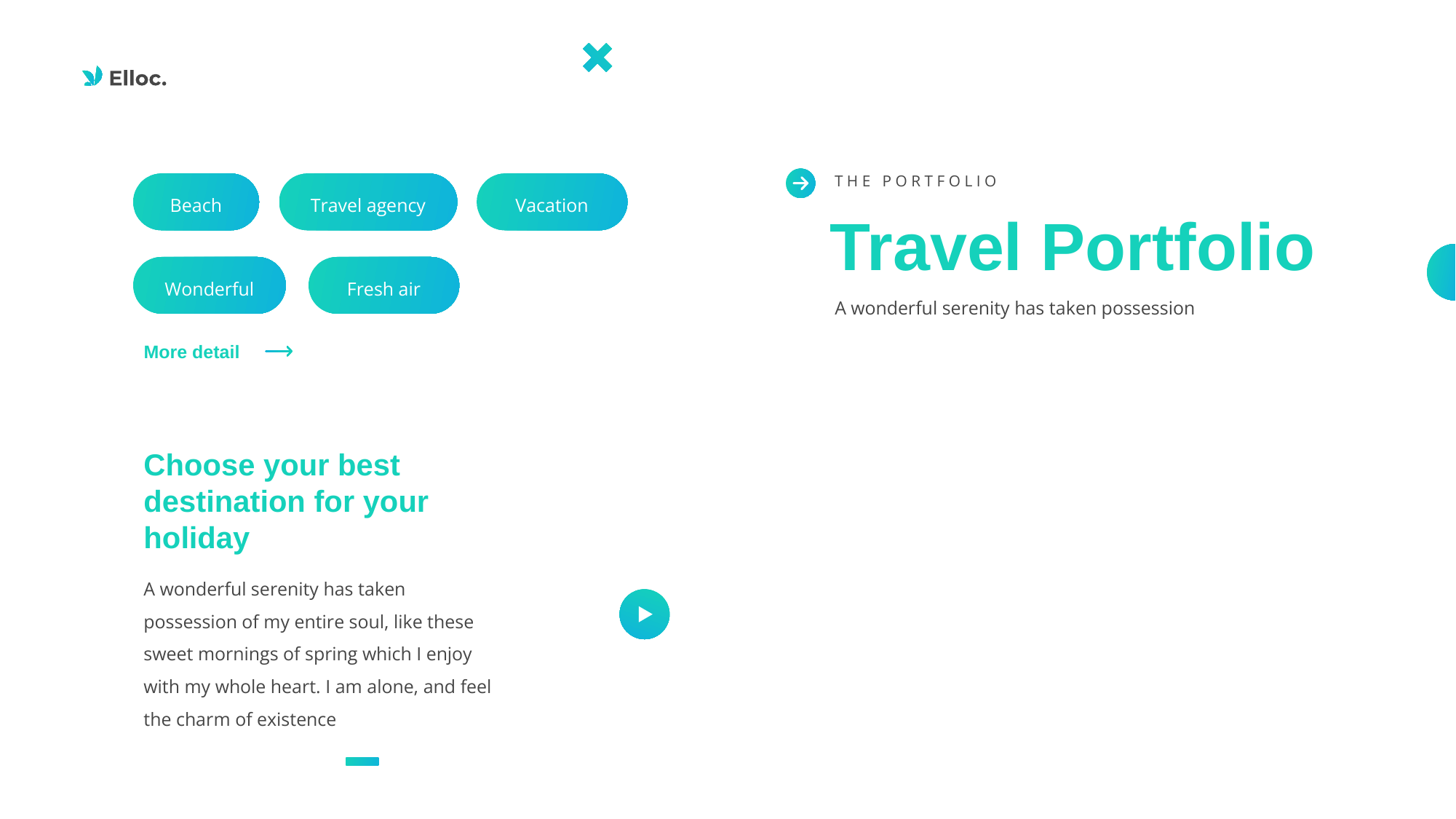

T H E   P O R T F O L I O

Beach

Travel agency

Vacation
Travel Portfolio

Wonderful

Fresh air
A wonderful serenity has taken possession
More detail

Choose your best destination for your holiday
A wonderful serenity has taken possession of my entire soul, like these sweet mornings of spring which I enjoy with my whole heart. I am alone, and feel the charm of existence